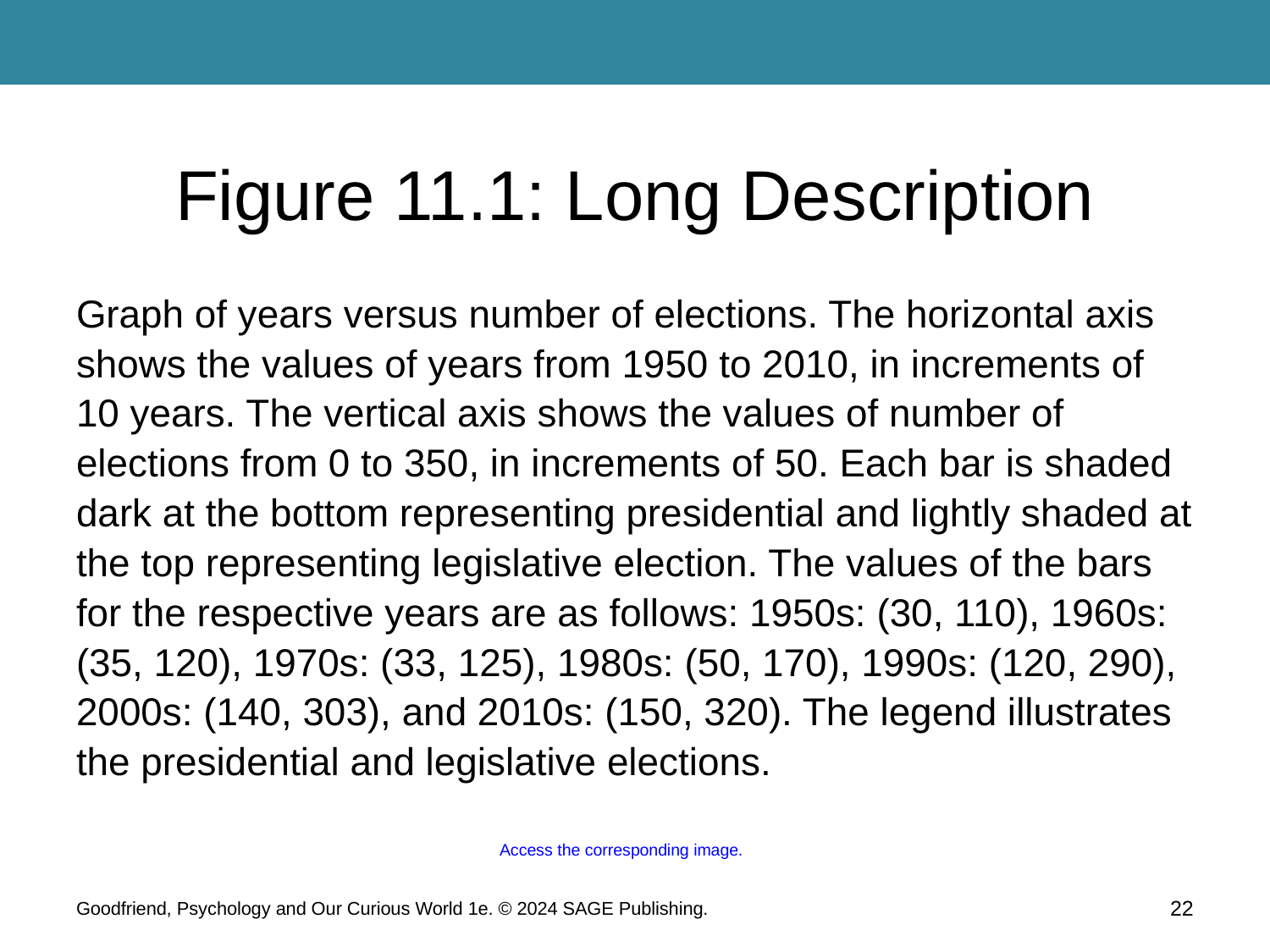

# Figure 11.1: Long Description
Graph of years versus number of elections. The horizontal axis shows the values of years from 1950 to 2010, in increments of 10 years. The vertical axis shows the values of number of elections from 0 to 350, in increments of 50. Each bar is shaded dark at the bottom representing presidential and lightly shaded at the top representing legislative election. The values of the bars for the respective years are as follows: 1950s: (30, 110), 1960s: (35, 120), 1970s: (33, 125), 1980s: (50, 170), 1990s: (120, 290), 2000s: (140, 303), and 2010s: (150, 320). The legend illustrates the presidential and legislative elections.
Access the corresponding image.
22
Goodfriend, Psychology and Our Curious World 1e. © 2024 SAGE Publishing.